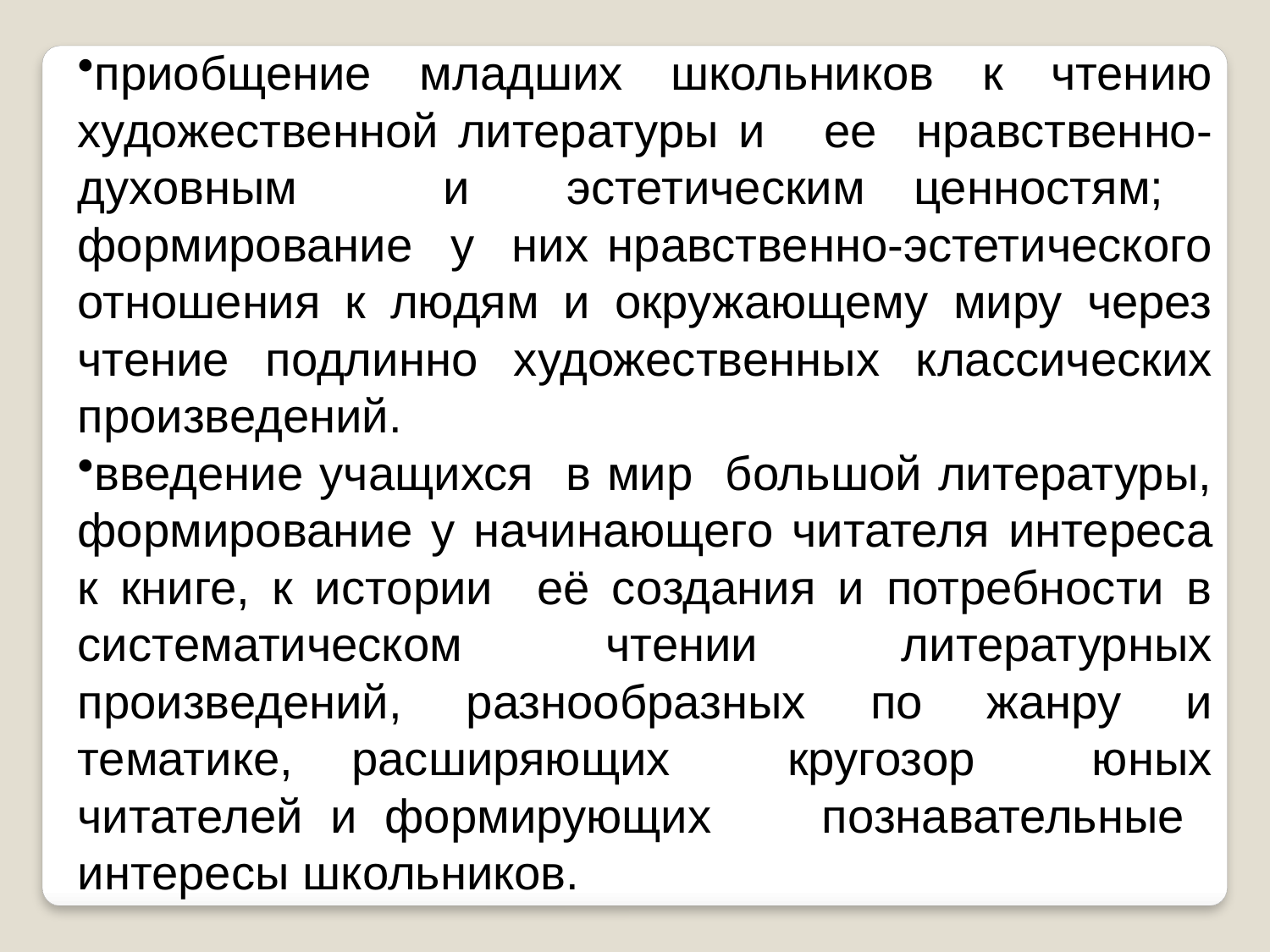

приобщение младших школьников к чтению художественной литературы и   ее  нравственно-духовным   и  эстетическим ценностям;  формирование  у  них нравственно-эстетического отношения к людям и окружающему миру через чтение подлинно художественных классических произведений.
введение учащихся  в мир  большой литературы, формирование у начинающего читателя интереса к книге, к истории  её создания и потребности в систематическом чтении литературных произведений, разнообразных по жанру и тематике, расширяющих  кругозор  юных читателей и формирующих    познавательные  интересы школьников.